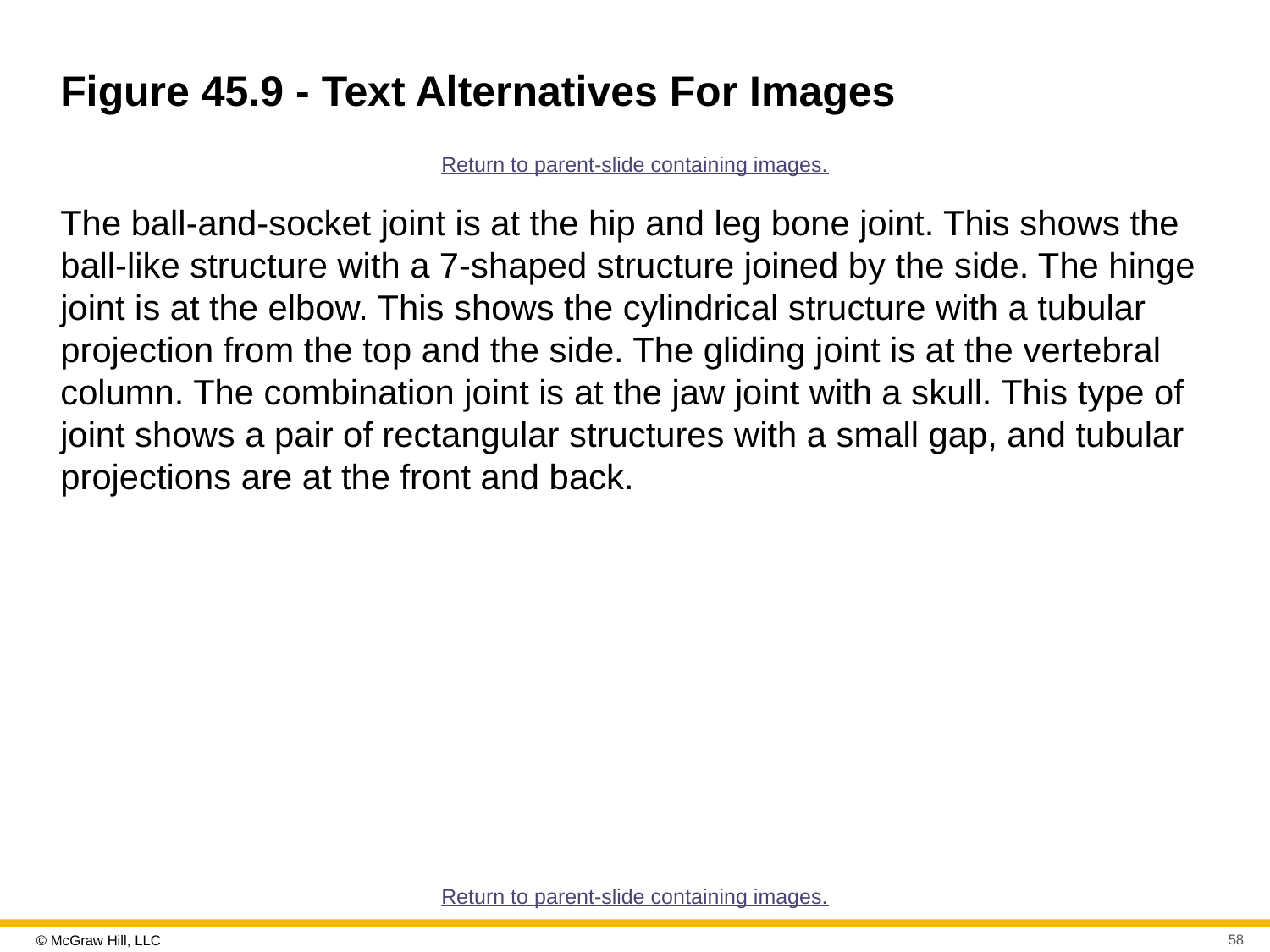

# Figure 45.9 - Text Alternatives For Images
Return to parent-slide containing images.
The ball-and-socket joint is at the hip and leg bone joint. This shows the ball-like structure with a 7-shaped structure joined by the side. The hinge joint is at the elbow. This shows the cylindrical structure with a tubular projection from the top and the side. The gliding joint is at the vertebral column. The combination joint is at the jaw joint with a skull. This type of joint shows a pair of rectangular structures with a small gap, and tubular projections are at the front and back.
Return to parent-slide containing images.
58